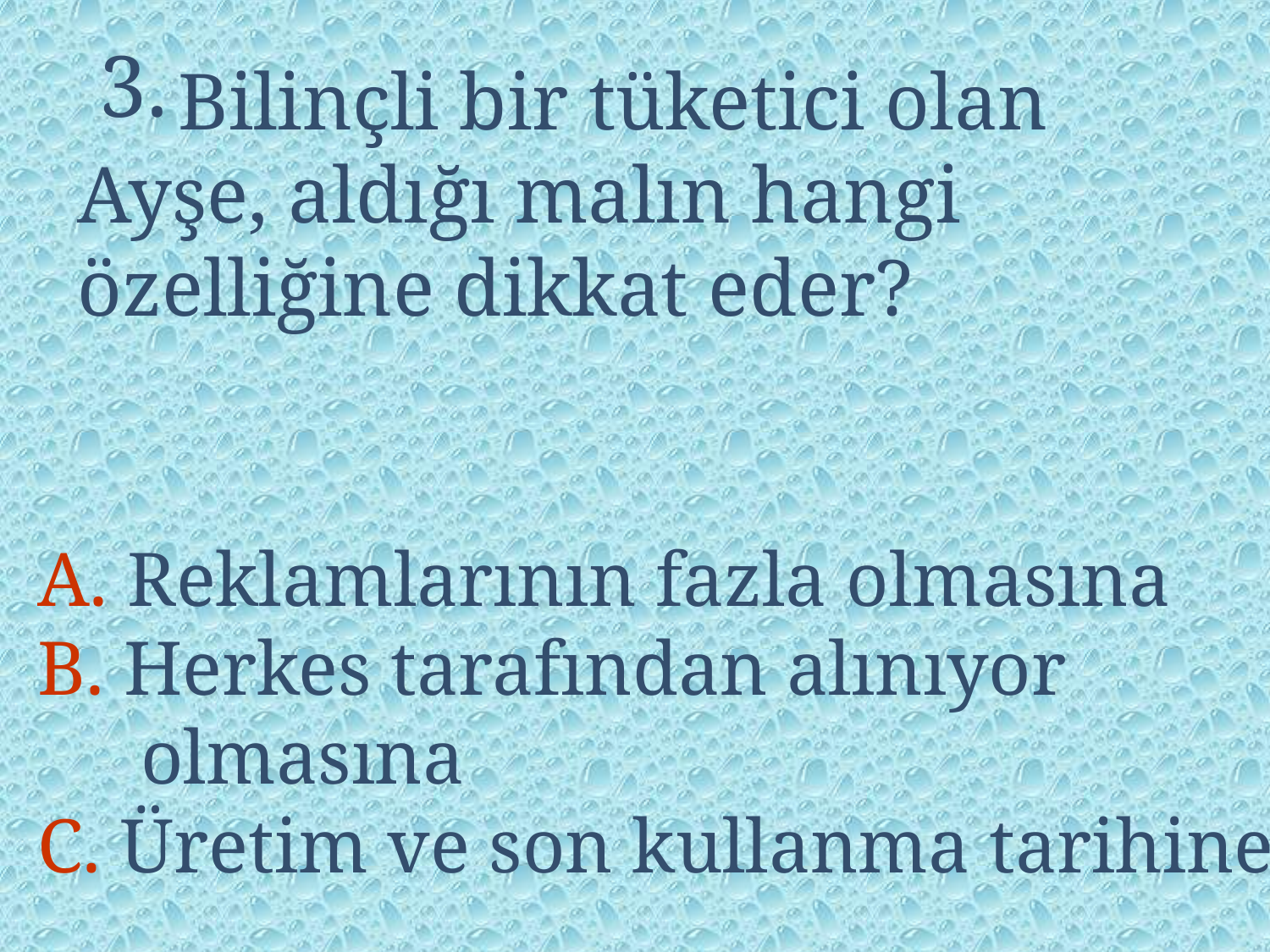

3.
     Bilinçli bir tüketici olan Ayşe, aldığı malın hangi özelliğine dikkat eder?
A. Reklamlarının fazla olmasına
B. Herkes tarafından alınıyor olmasına
C. Üretim ve son kullanma tarihine